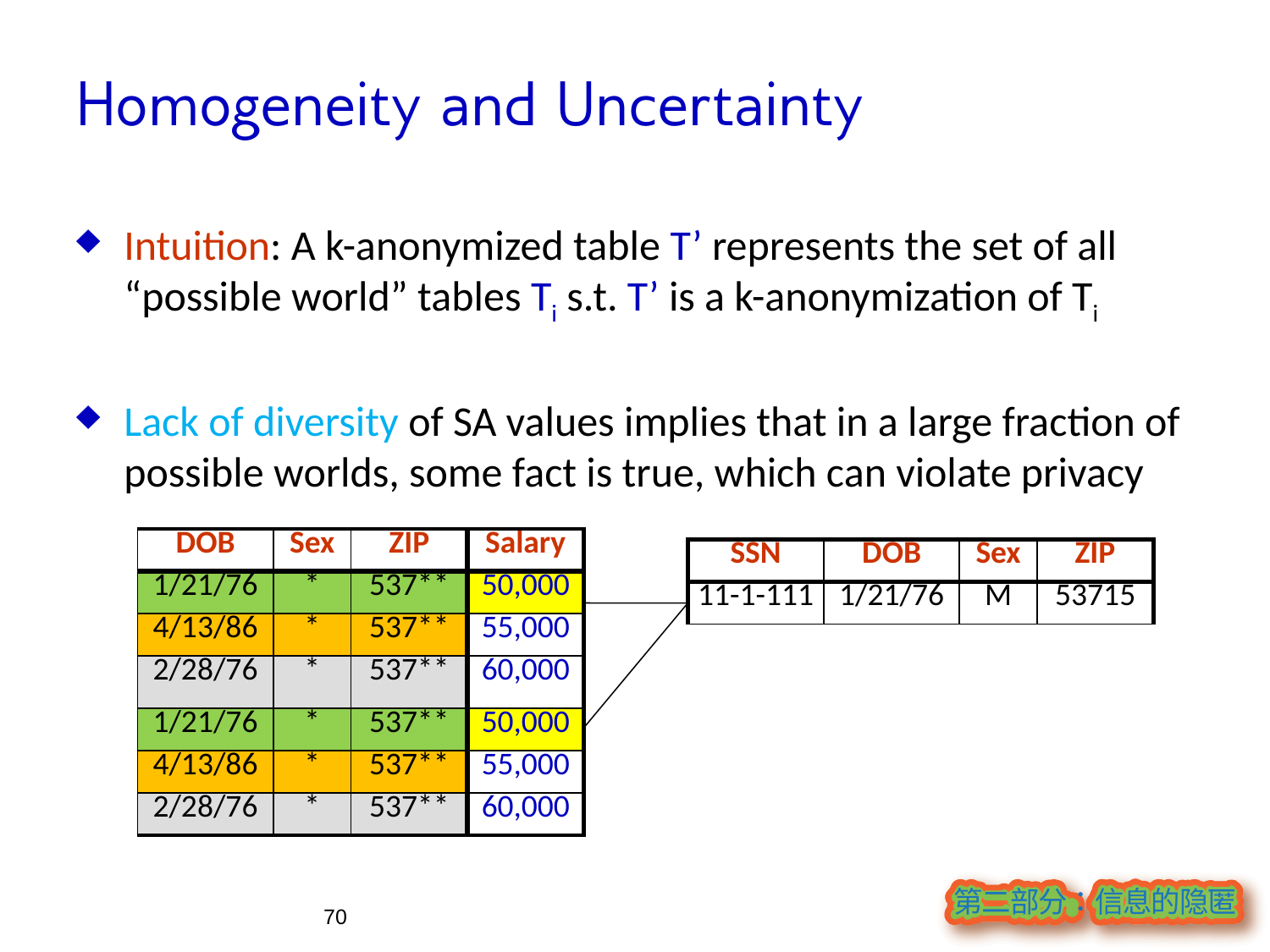

Homogeneity and Uncertainty
Intuition: A k-anonymized table T’ represents the set of all “possible world” tables Ti s.t. T’ is a k-anonymization of Ti

Lack of diversity of SA values implies that in a large fraction of possible worlds, some fact is true, which can violate privacy
| DOB | Sex | ZIP | Salary |
| --- | --- | --- | --- |
| 1/21/76 | \* | 537\*\* | 50,000 |
| 4/13/86 | \* | 537\*\* | 55,000 |
| 2/28/76 | \* | 537\*\* | 60,000 |
| 1/21/76 | \* | 537\*\* | 50,000 |
| 4/13/86 | \* | 537\*\* | 55,000 |
| 2/28/76 | \* | 537\*\* | 60,000 |
| SSN | DOB | Sex | ZIP |
| --- | --- | --- | --- |
| 11-1-111 | 1/21/76 | M | 53715 |
70